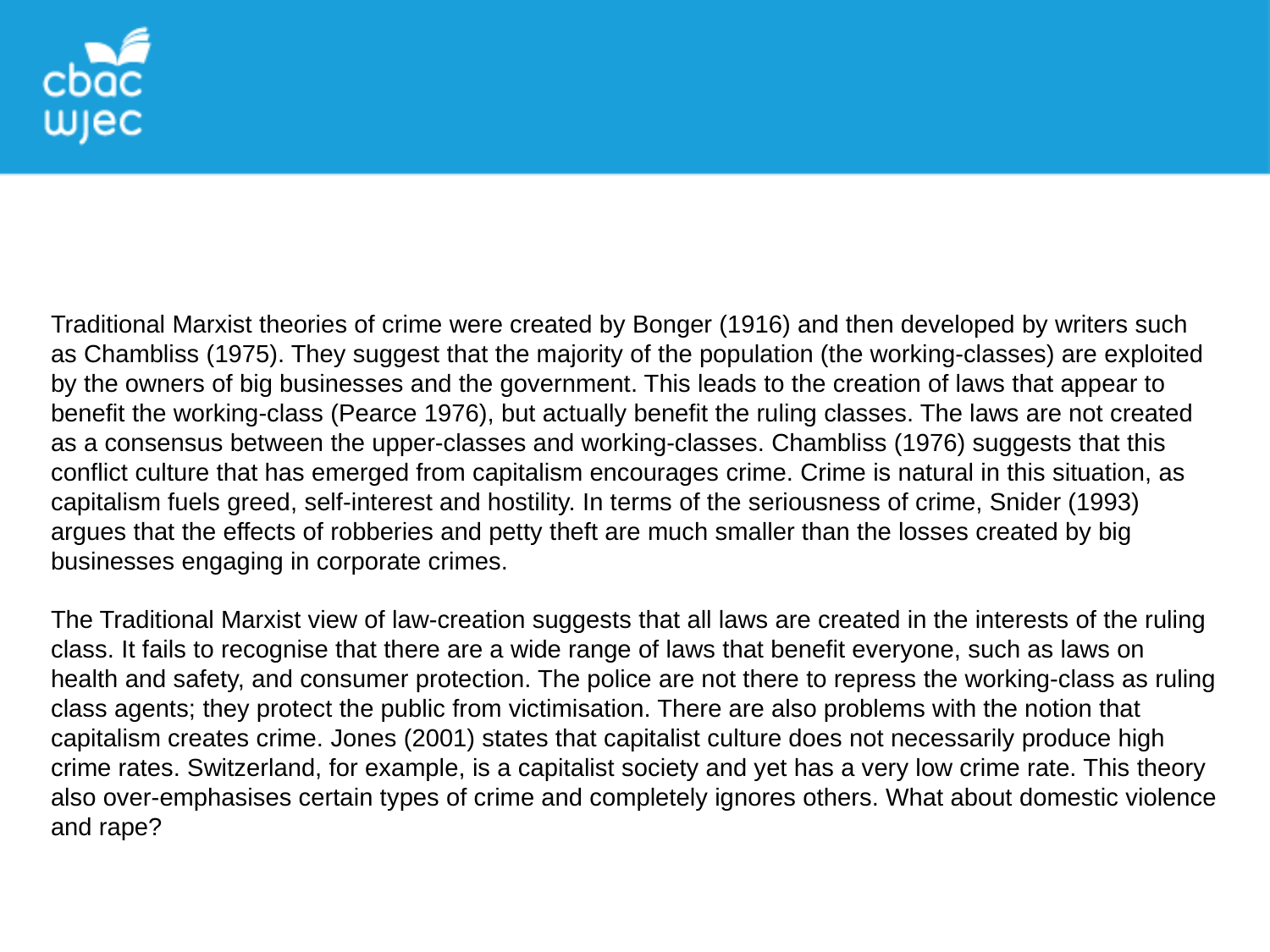

Traditional Marxist theories of crime were created by Bonger (1916) and then developed by writers such as Chambliss (1975). They suggest that the majority of the population (the working-classes) are exploited by the owners of big businesses and the government. This leads to the creation of laws that appear to benefit the working-class (Pearce 1976), but actually benefit the ruling classes. The laws are not created as a consensus between the upper-classes and working-classes. Chambliss (1976) suggests that this conflict culture that has emerged from capitalism encourages crime. Crime is natural in this situation, as capitalism fuels greed, self-interest and hostility. In terms of the seriousness of crime, Snider (1993) argues that the effects of robberies and petty theft are much smaller than the losses created by big businesses engaging in corporate crimes.

The Traditional Marxist view of law-creation suggests that all laws are created in the interests of the ruling class. It fails to recognise that there are a wide range of laws that benefit everyone, such as laws on health and safety, and consumer protection. The police are not there to repress the working-class as ruling class agents; they protect the public from victimisation. There are also problems with the notion that capitalism creates crime. Jones (2001) states that capitalist culture does not necessarily produce high crime rates. Switzerland, for example, is a capitalist society and yet has a very low crime rate. This theory also over-emphasises certain types of crime and completely ignores others. What about domestic violence and rape?